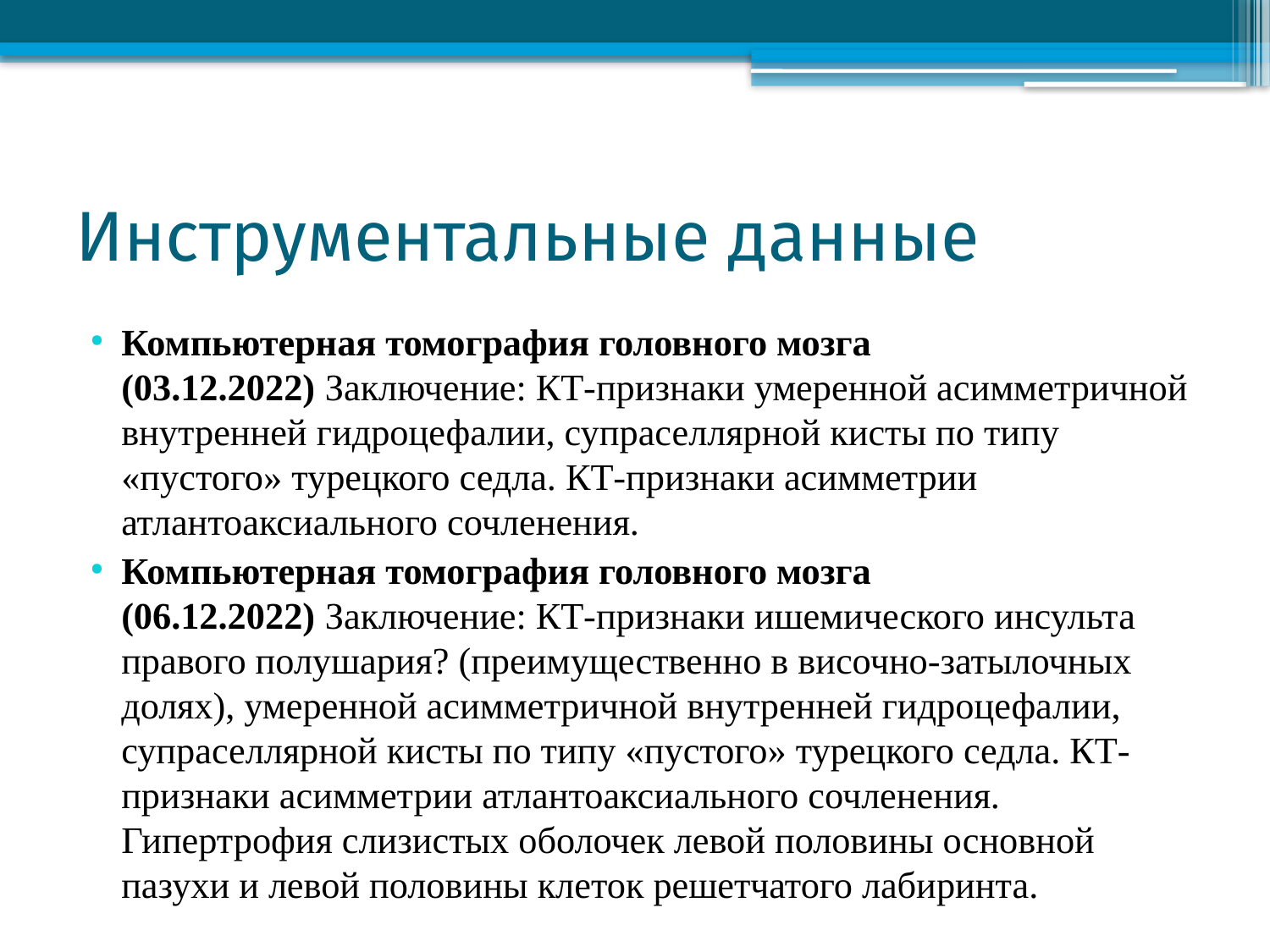

# Инструментальные данные
Компьютерная томография головного мозга (03.12.2022) Заключение: КТ-признаки умеренной асимметричной внутренней гидроцефалии, супраселлярной кисты по типу «пустого» турецкого седла. КТ-признаки асимметрии атлантоаксиального сочленения.
Компьютерная томография головного мозга (06.12.2022) Заключение: КТ-признаки ишемического инсульта правого полушария? (преимущественно в височно-затылочных долях), умеренной асимметричной внутренней гидроцефалии, супраселлярной кисты по типу «пустого» турецкого седла. КТ-признаки асимметрии атлантоаксиального сочленения. Гипертрофия слизистых оболочек левой половины основной пазухи и левой половины клеток решетчатого лабиринта.